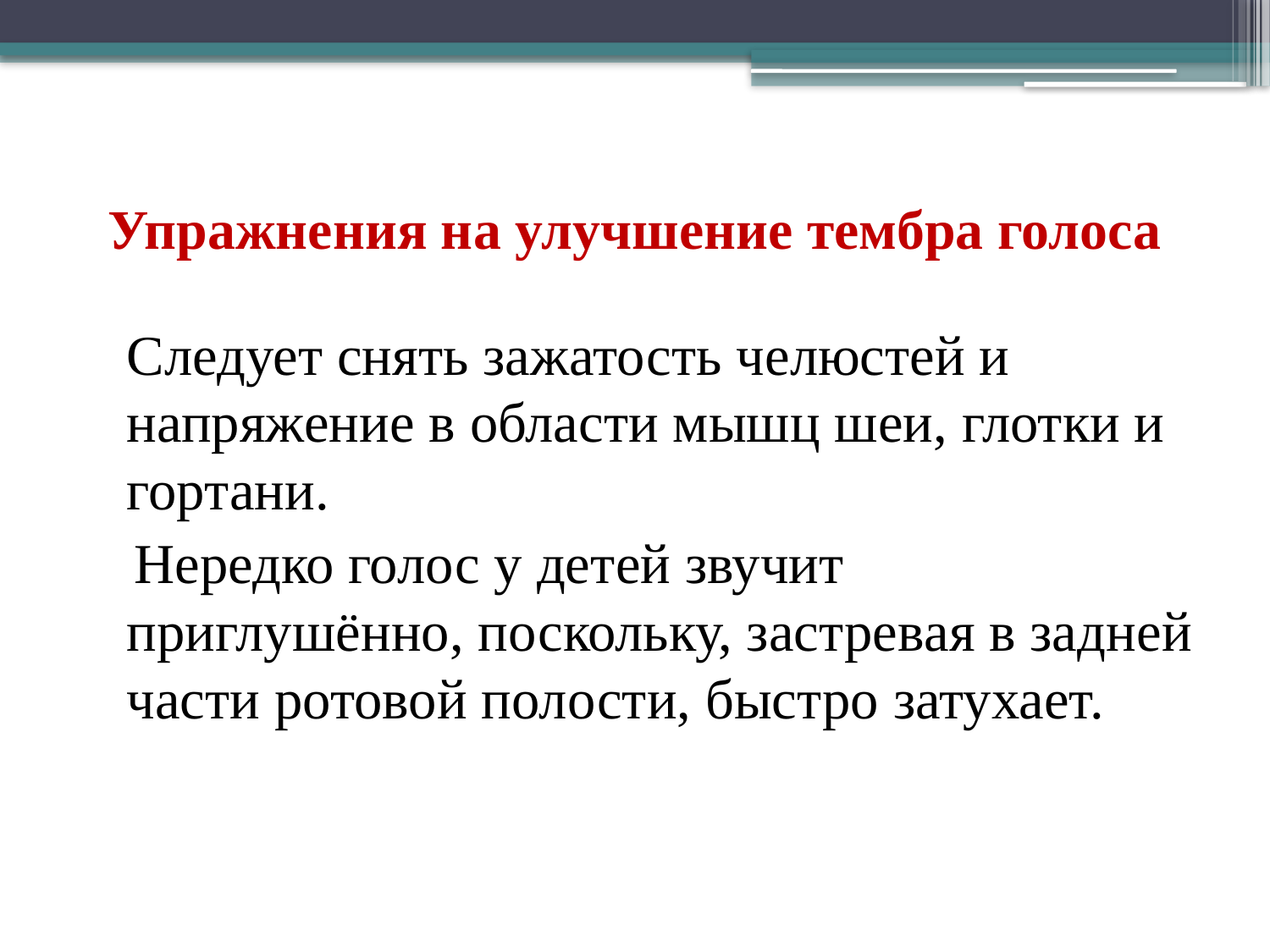

# Упражнения на улучшение тембра голоса
   Следует снять зажатость челюстей и напряжение в области мышц шеи, глотки и гортани.
   Нередко голос у детей звучит приглушённо, поскольку, застревая в задней части ротовой полости, быстро затухает.